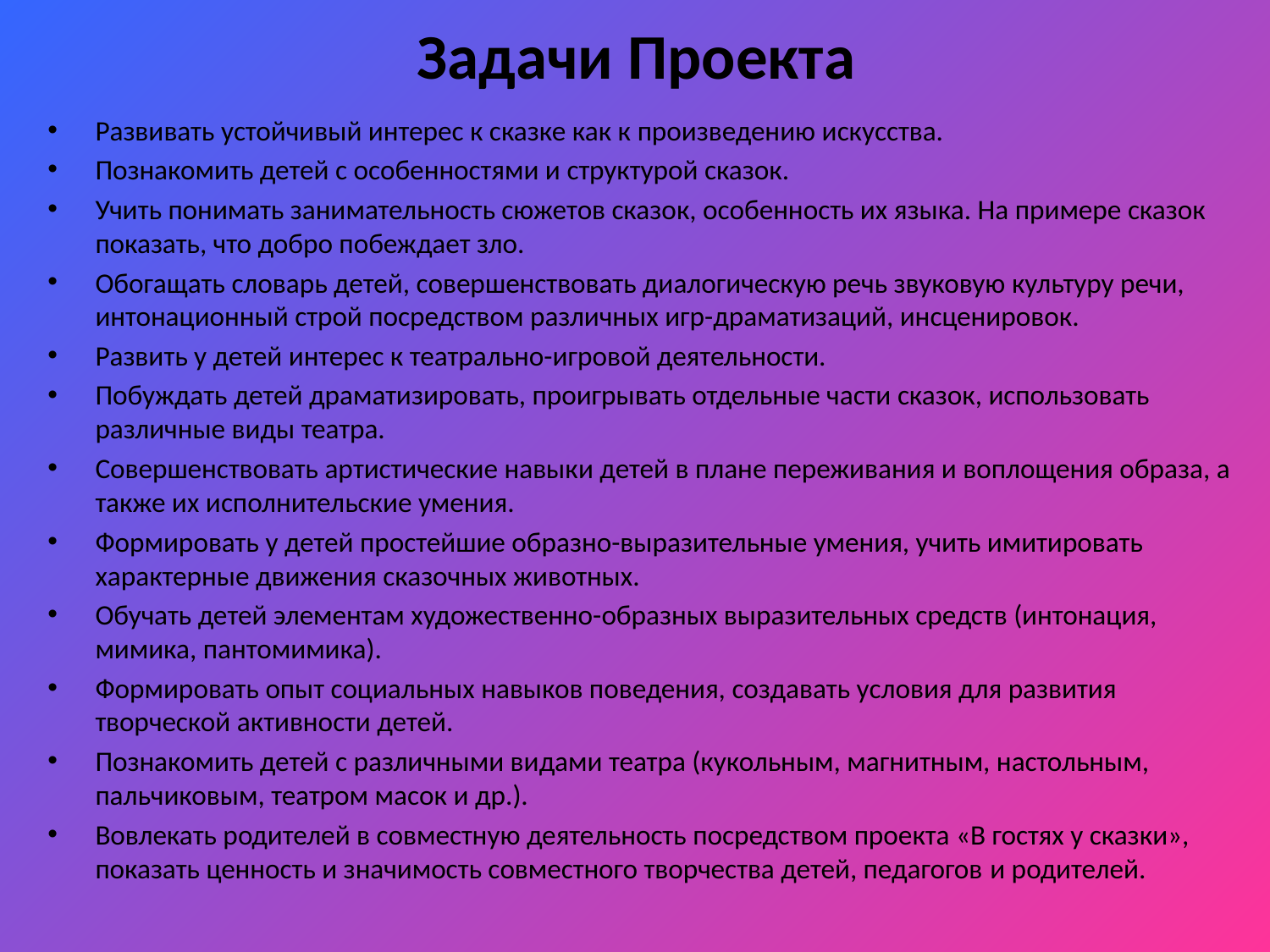

# Задачи Проекта
Развивать устойчивый интерес к сказке как к произведению искусства.
Познакомить детей с особенностями и структурой сказок.
Учить понимать занимательность сюжетов сказок, особенность их языка. На примере сказок показать, что добро побеждает зло.
Обогащать словарь детей, совершенствовать диалогическую речь звуковую культуру речи, интонационный строй посредством различных игр-драматизаций, инсценировок.
Развить у детей интерес к театрально-игровой деятельности.
Побуждать детей драматизировать, проигрывать отдельные части сказок, использовать различные виды театра.
Совершенствовать артистические навыки детей в плане переживания и воплощения образа, а также их исполнительские умения.
Формировать у детей простейшие образно-выразительные умения, учить имитировать характерные движения сказочных животных.
Обучать детей элементам художественно-образных выразительных средств (интонация, мимика, пантомимика).
Формировать опыт социальных навыков поведения, создавать условия для развития творческой активности детей.
Познакомить детей с различными видами театра (кукольным, магнитным, настольным, пальчиковым, театром масок и др.).
Вовлекать родителей в совместную деятельность посредством проекта «В гостях у сказки», показать ценность и значимость совместного творчества детей, педагогов и родителей.